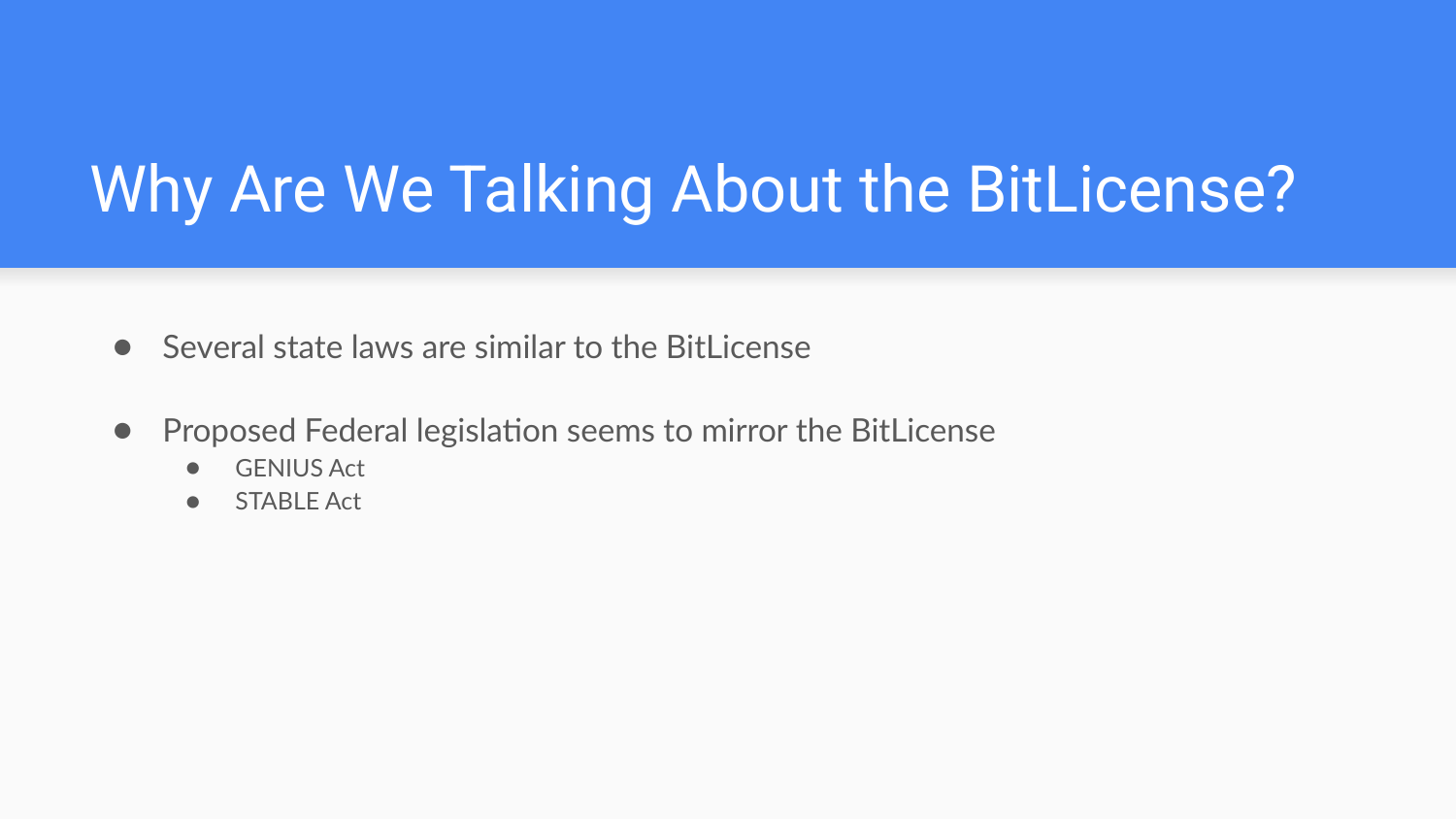

# Why Are We Talking About the BitLicense?
Several state laws are similar to the BitLicense
Proposed Federal legislation seems to mirror the BitLicense
GENIUS Act
STABLE Act